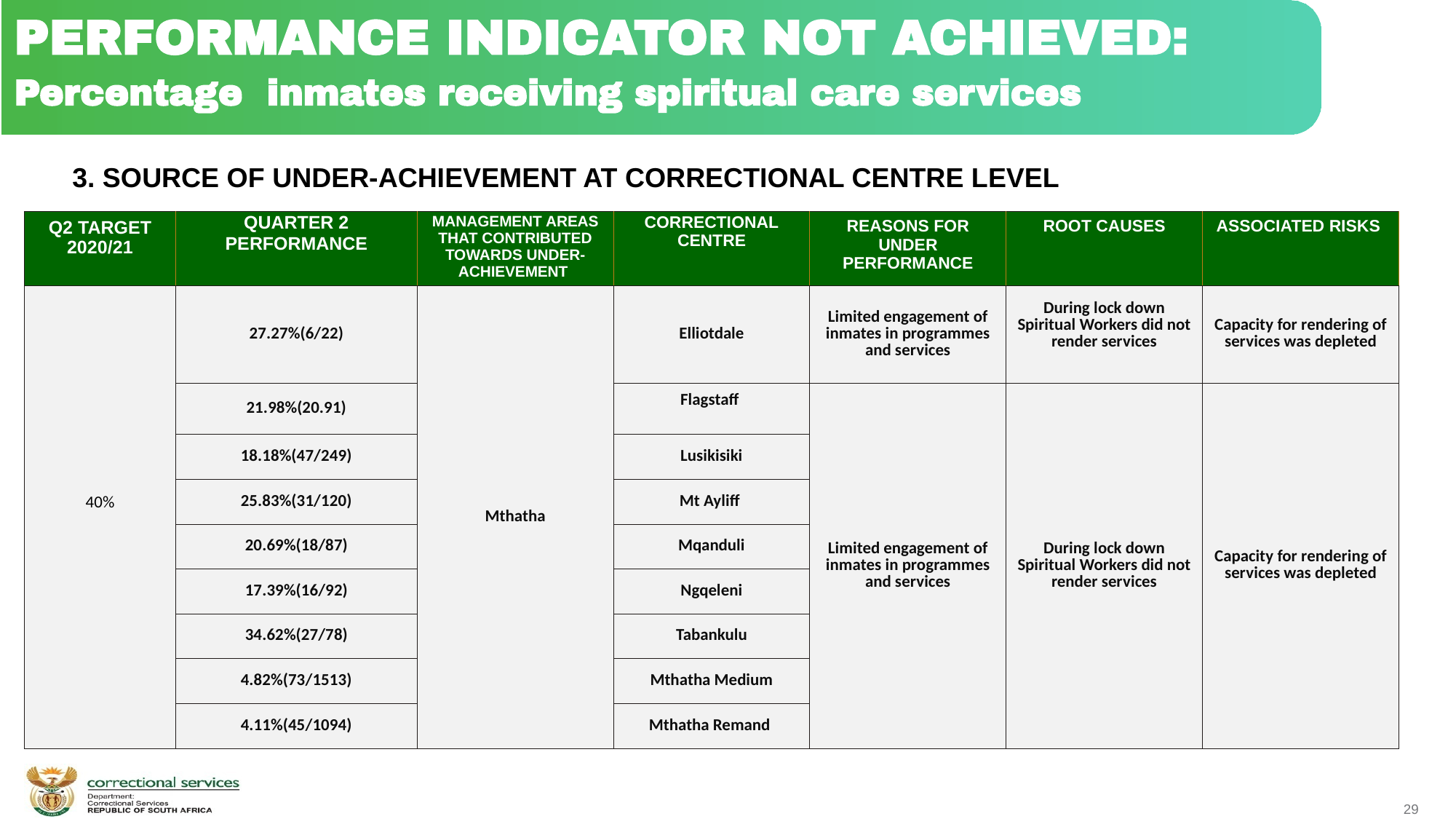

PERFORMANCE INDICATOR NOT ACHIEVED:
Percentage  inmates receiving spiritual care services
     3. SOURCE OF UNDER-ACHIEVEMENT AT CORRECTIONAL CENTRE LEVEL
| Q2 TARGET 2020/21 | QUARTER 2 PERFORMANCE | MANAGEMENT AREAS THAT CONTRIBUTED TOWARDS UNDER-ACHIEVEMENT | CORRECTIONAL CENTRE | REASONS FOR UNDER PERFORMANCE | ROOT CAUSES | ASSOCIATED RISKS |
| --- | --- | --- | --- | --- | --- | --- |
| 40% | 27.27%(6/22) | Mthatha | Elliotdale | Limited engagement of inmates in programmes and services | During lock down Spiritual Workers did not render services | Capacity for rendering of services was depleted |
|  | 21.98%(20.91) |  | Flagstaff | Limited engagement of inmates in programmes and services | During lock down Spiritual Workers did not render services | Capacity for rendering of services was depleted |
|  | 18.18%(47/249) |  | Lusikisiki |  |  |  |
|  | 25.83%(31/120) |  | Mt Ayliff |  |  |  |
|  | 20.69%(18/87) |  | Mqanduli |  |  |  |
|  | 17.39%(16/92) |  | Ngqeleni |  |  |  |
|  | 34.62%(27/78) |  | Tabankulu |  |  |  |
|  | 4.82%(73/1513) |  | Mthatha Medium |  |  |  |
|  | 4.11%(45/1094) |  | Mthatha Remand |  |  |  |